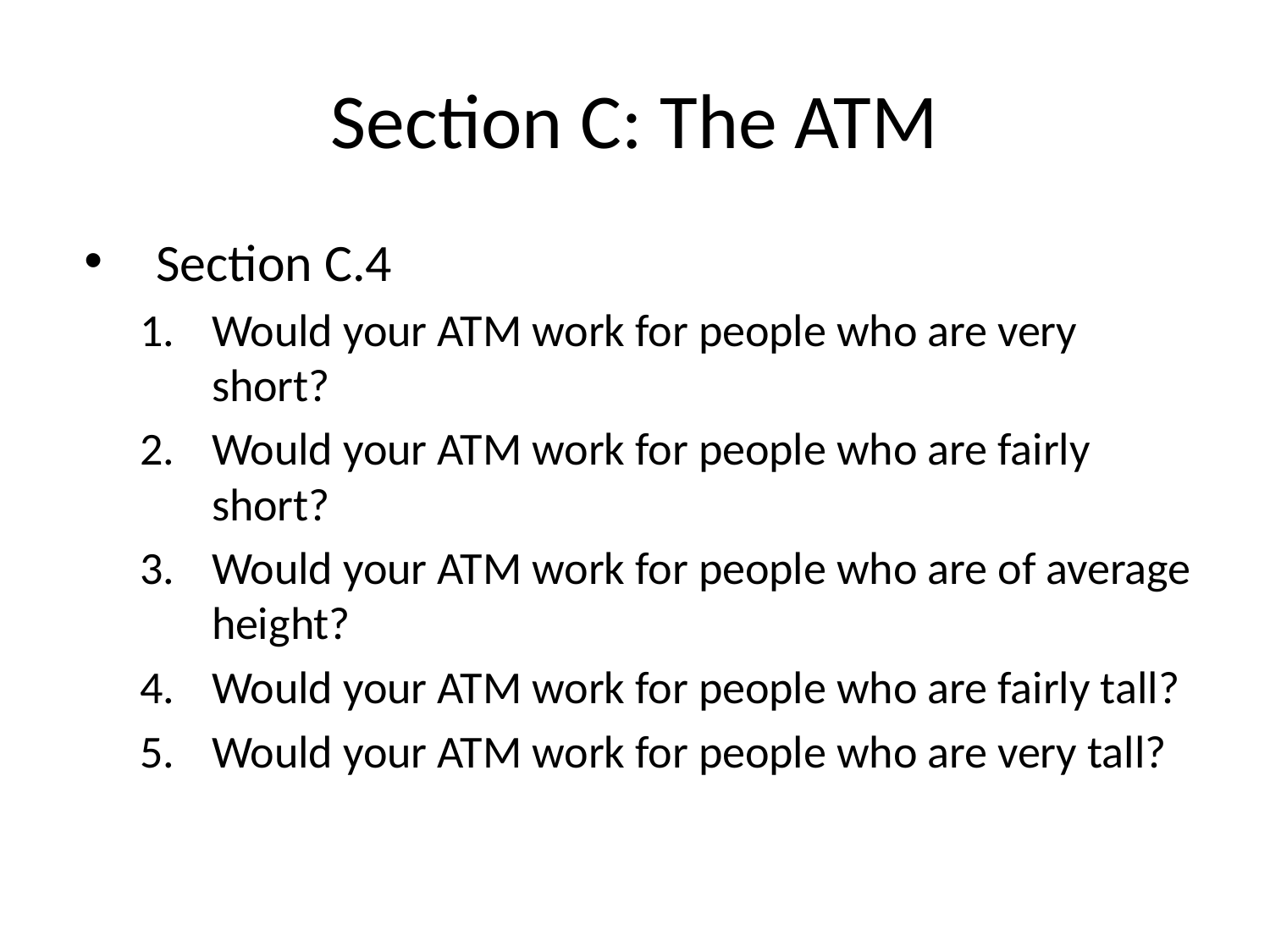

# Section C: The ATM
Section C.4
Would your ATM work for people who are very short?
Would your ATM work for people who are fairly short?
Would your ATM work for people who are of average height?
Would your ATM work for people who are fairly tall?
Would your ATM work for people who are very tall?